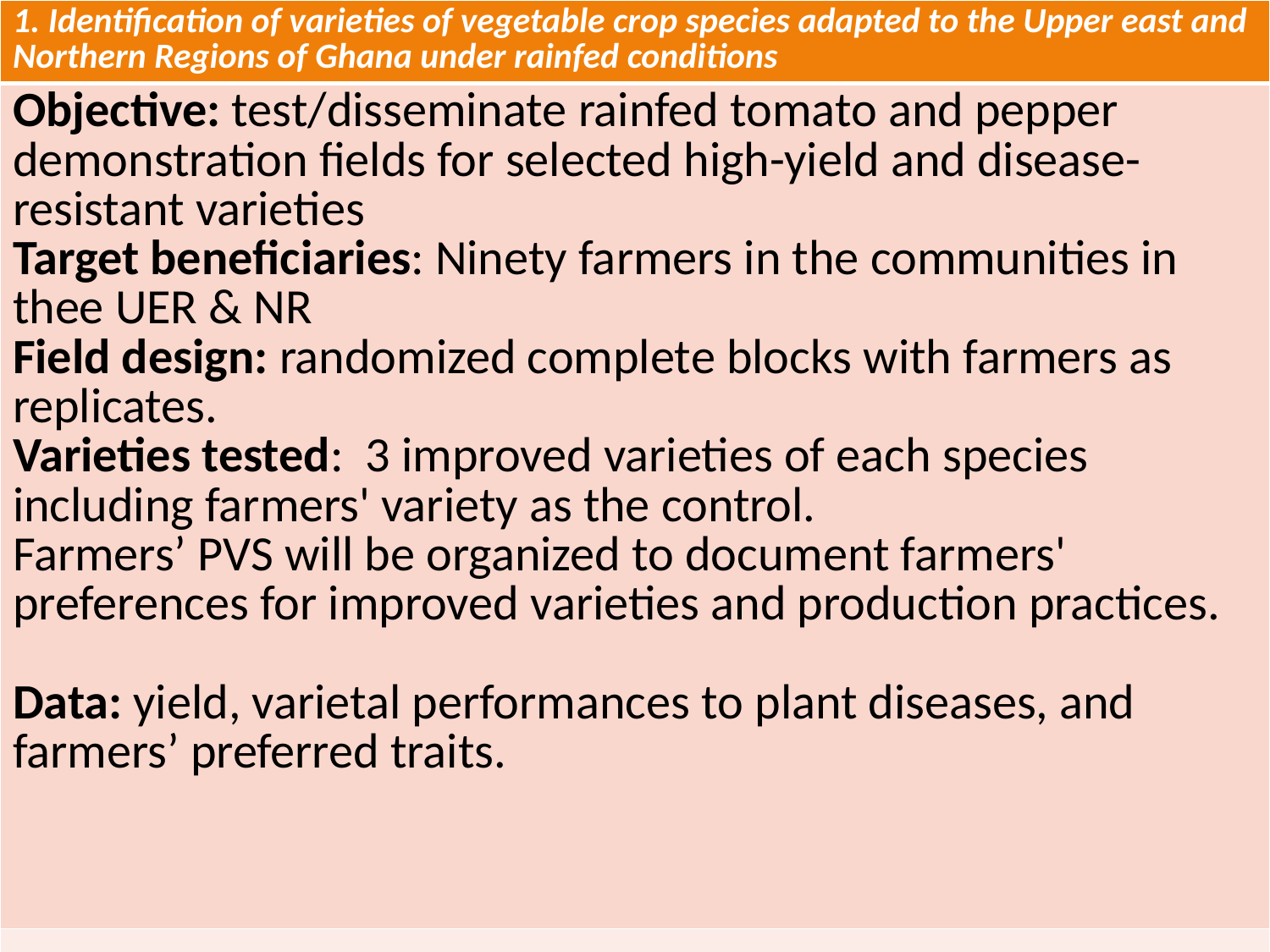

| 1. Identification of varieties of vegetable crop species adapted to the Upper east and Northern Regions of Ghana under rainfed conditions |
| --- |
| Objective: test/disseminate rainfed tomato and pepper demonstration fields for selected high-yield and disease-resistant varieties Target beneficiaries: Ninety farmers in the communities in thee UER & NR Field design: randomized complete blocks with farmers as replicates. Varieties tested: 3 improved varieties of each species including farmers' variety as the control. Farmers’ PVS will be organized to document farmers' preferences for improved varieties and production practices. Data: yield, varietal performances to plant diseases, and farmers’ preferred traits. |
|  |